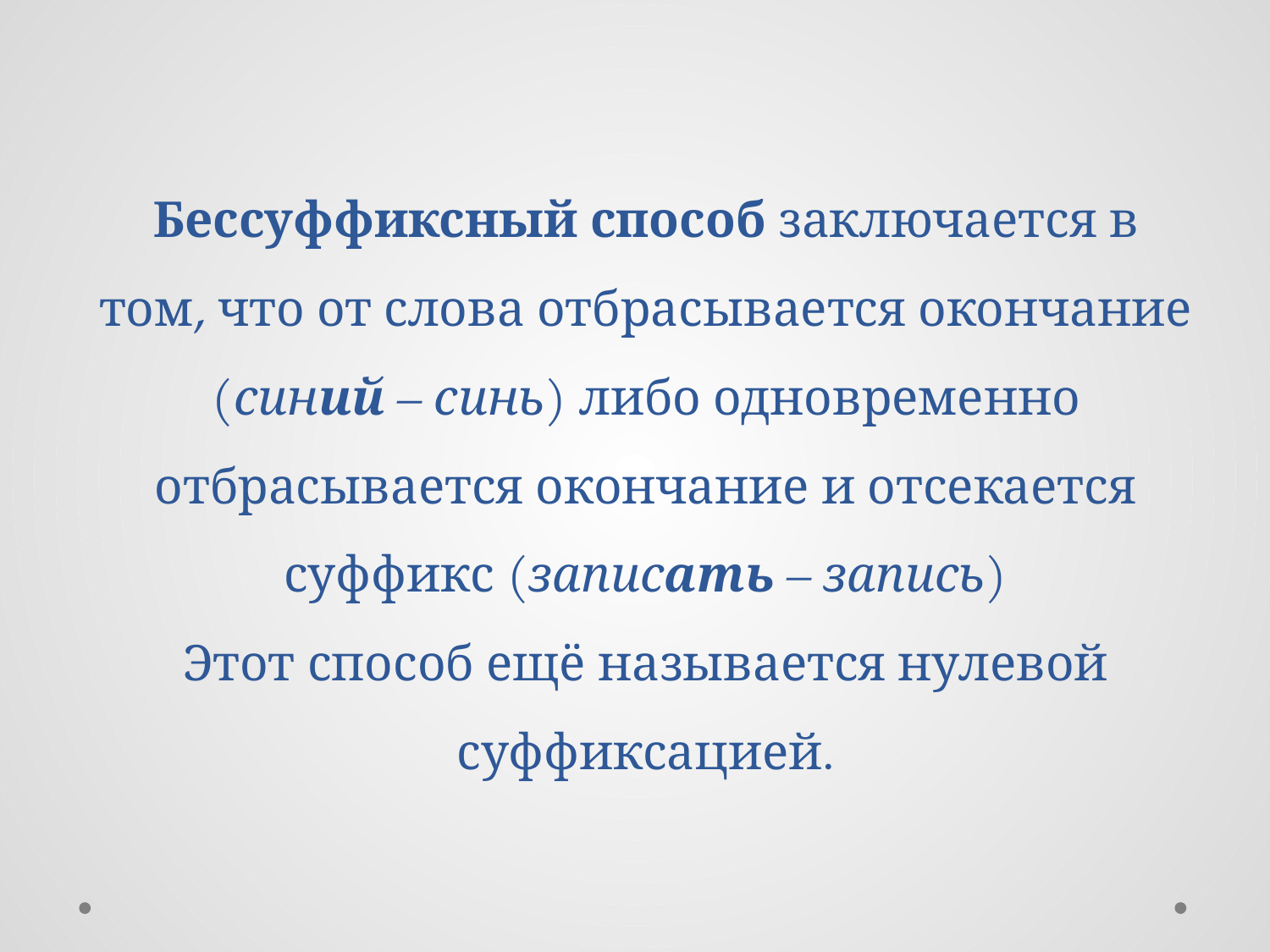

# Бессуффиксный способ заключается в том, что от слова отбрасывается окончание (синий – синь) либо одновременно отбрасывается окончание и отсекается суффикс (записать – запись) Этот способ ещё называется нулевой суффиксацией.